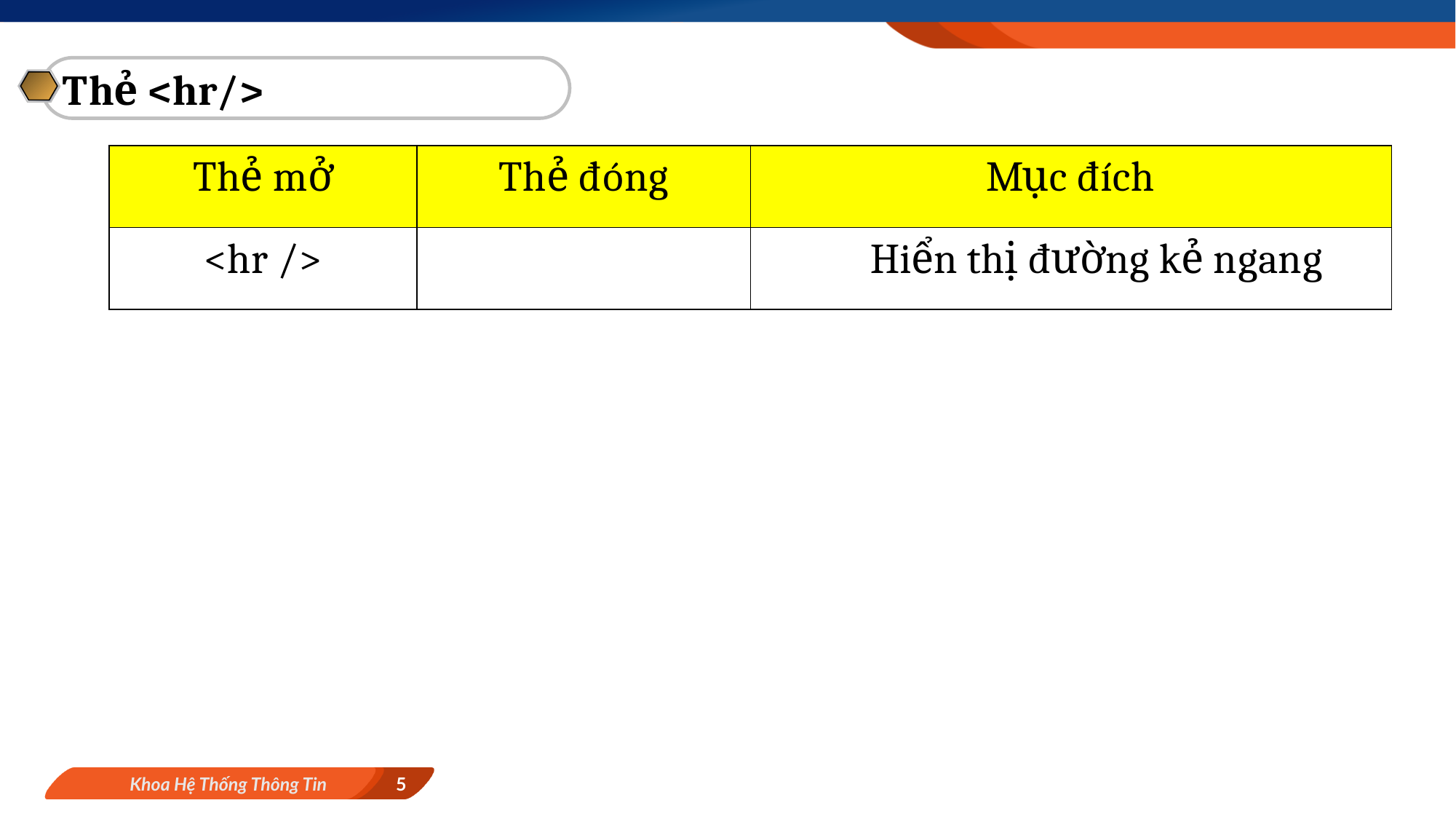

Thẻ <hr/>

| Thẻ mở | Thẻ đóng | Mục đích |
| --- | --- | --- |
| <hr /> |  | Hiển thị đường kẻ ngang |
5
Khoa Hệ Thống Thông Tin